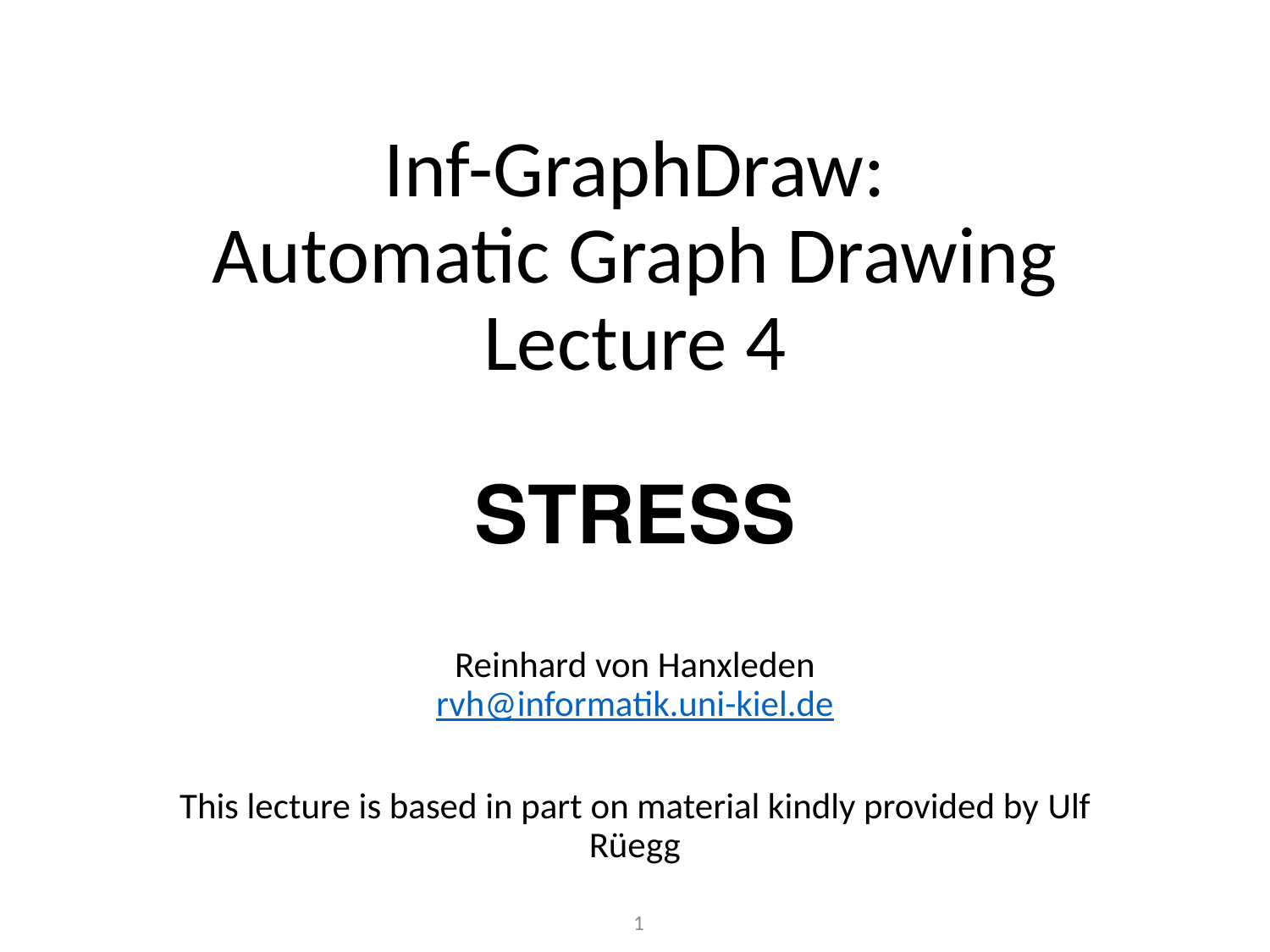

# Inf-GraphDraw:
Automatic Graph Drawing
Lecture 4

STRESS
Reinhard von Hanxleden
rvh@informatik.uni-kiel.de

This lecture is based in part on material kindly provided by Ulf Rüegg
1